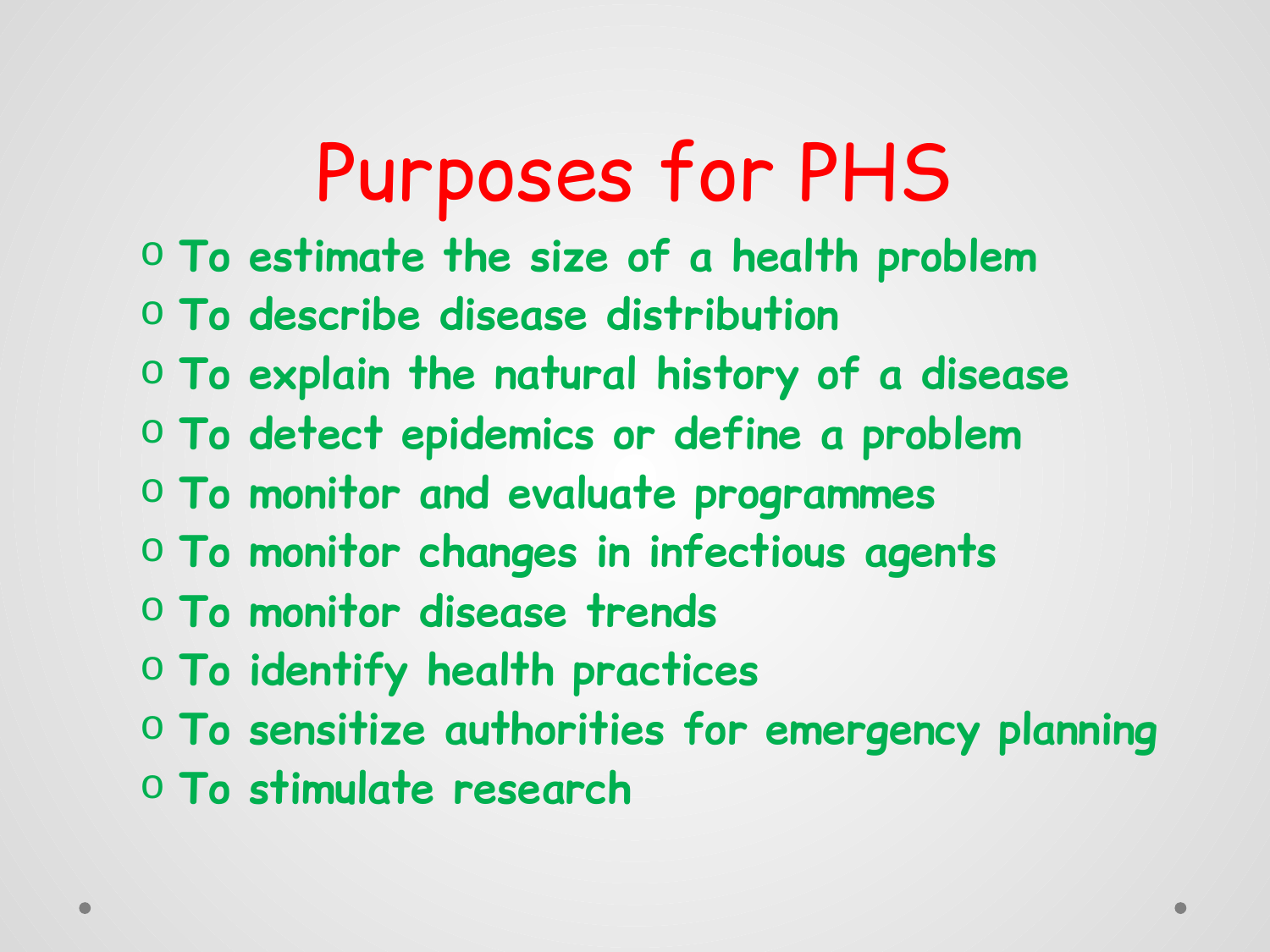

# Purposes for PHS
To estimate the size of a health problem
To describe disease distribution
To explain the natural history of a disease
To detect epidemics or define a problem
To monitor and evaluate programmes
To monitor changes in infectious agents
To monitor disease trends
To identify health practices
To sensitize authorities for emergency planning
To stimulate research